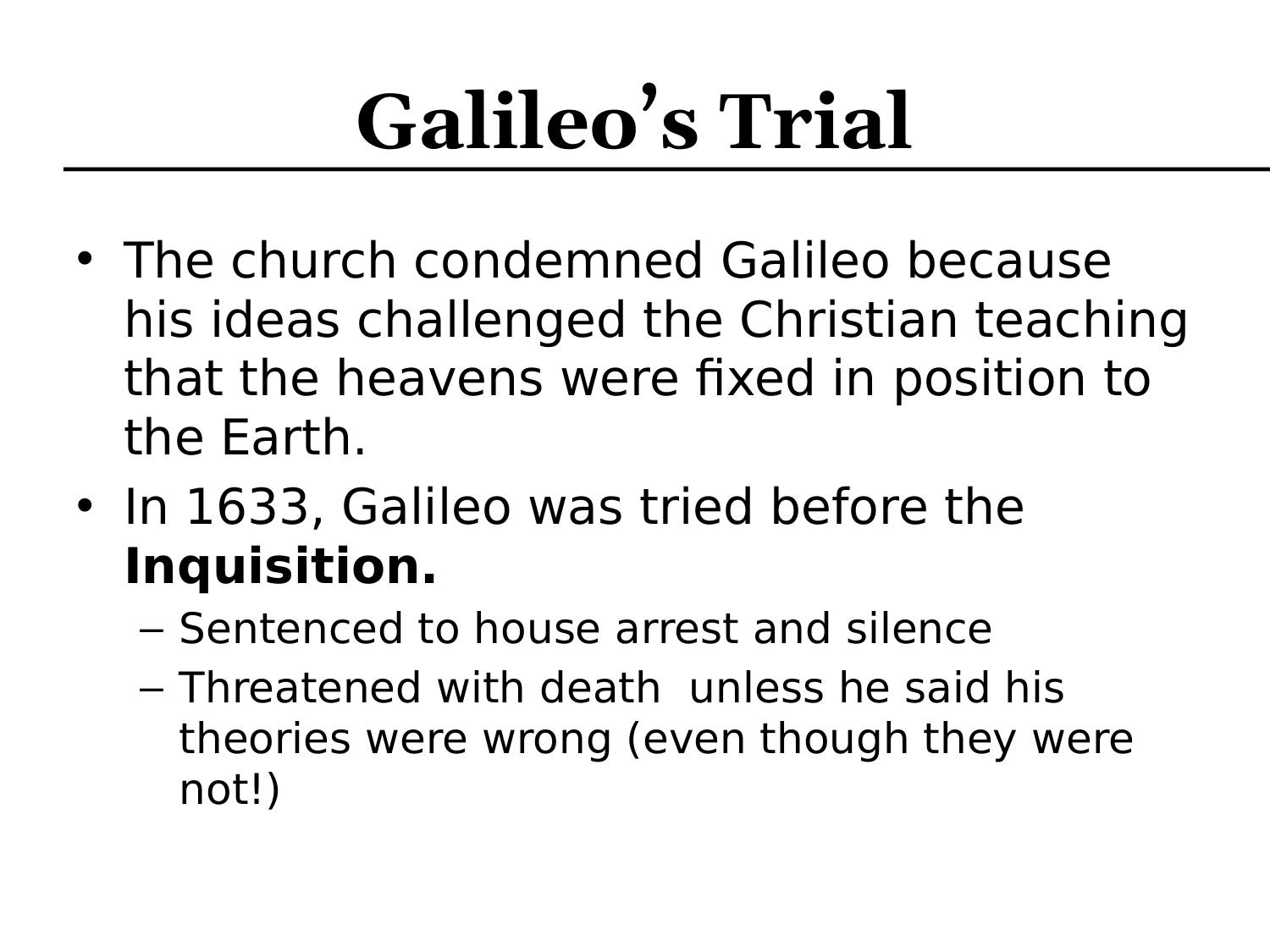

# Galileo’s Trial

The church condemned Galileo because his ideas challenged the Christian teaching that the heavens were fixed in position to the Earth.
In 1633, Galileo was tried before the Inquisition.
Sentenced to house arrest and silence
Threatened with death  unless he said his theories were wrong (even though they were not!)